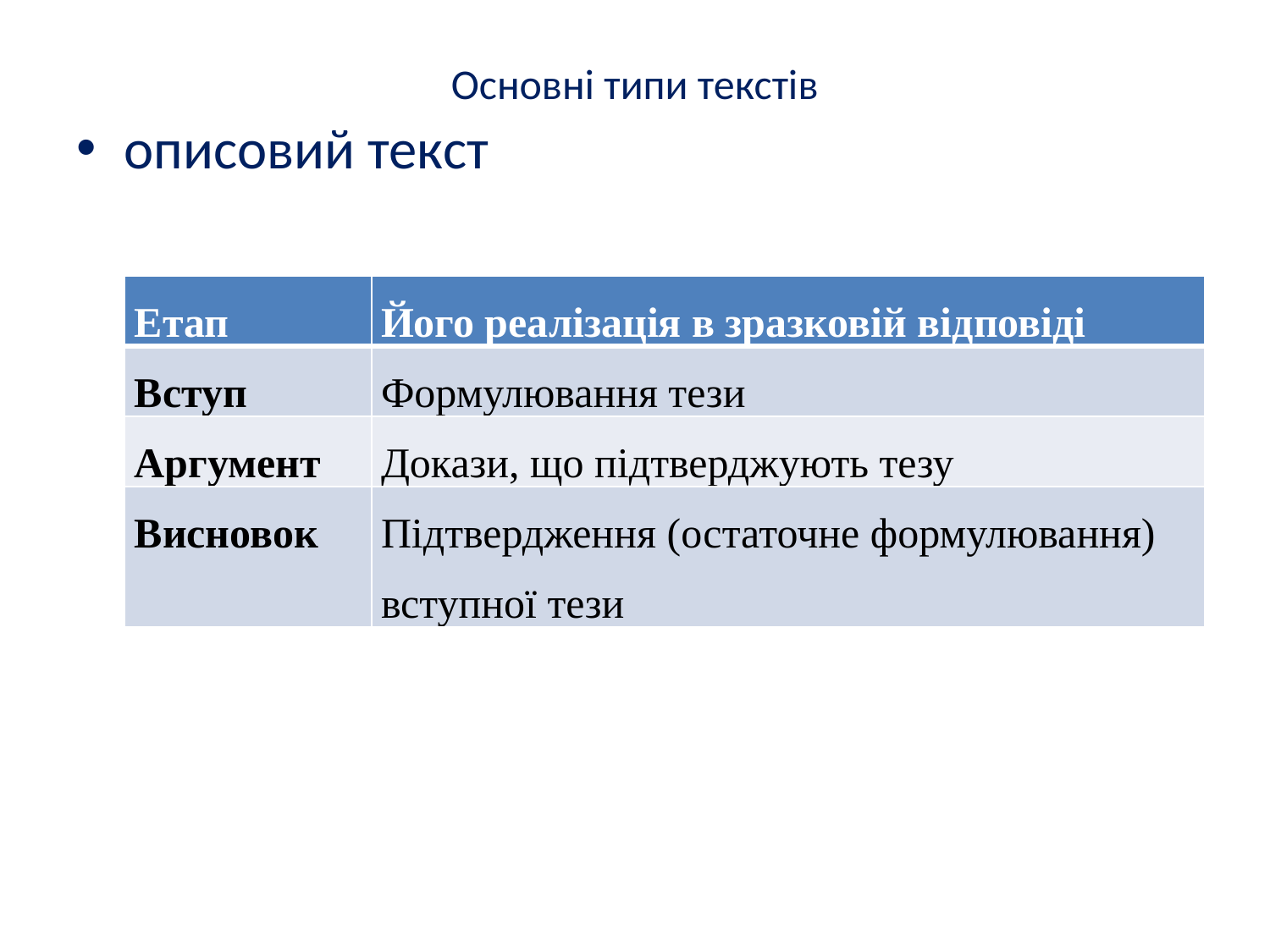

# Основні типи текстів
описовий текст

| Етап | Його реалізація в зразковій відповіді |
| --- | --- |
| Вступ | Формулювання тези |
| Аргумент | Докази, що підтверджують тезу |
| Висновок | Підтвердження (остаточне формулювання) вступної тези |